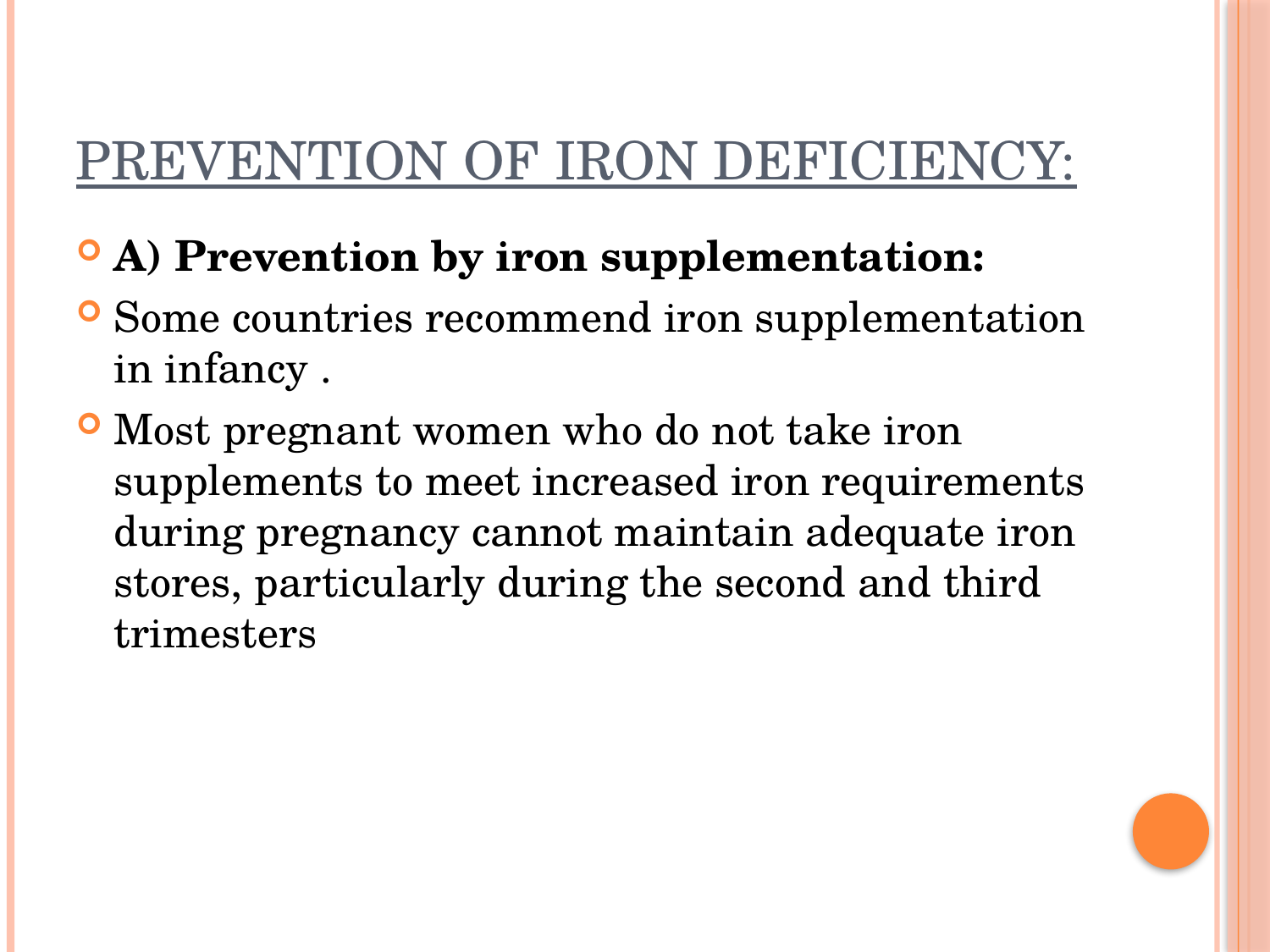

# Prevention of iron deficiency:
A) Prevention by iron supplementation:
Some countries recommend iron supplementation in infancy .
Most pregnant women who do not take iron supplements to meet increased iron requirements during pregnancy cannot maintain adequate iron stores, particularly during the second and third trimesters